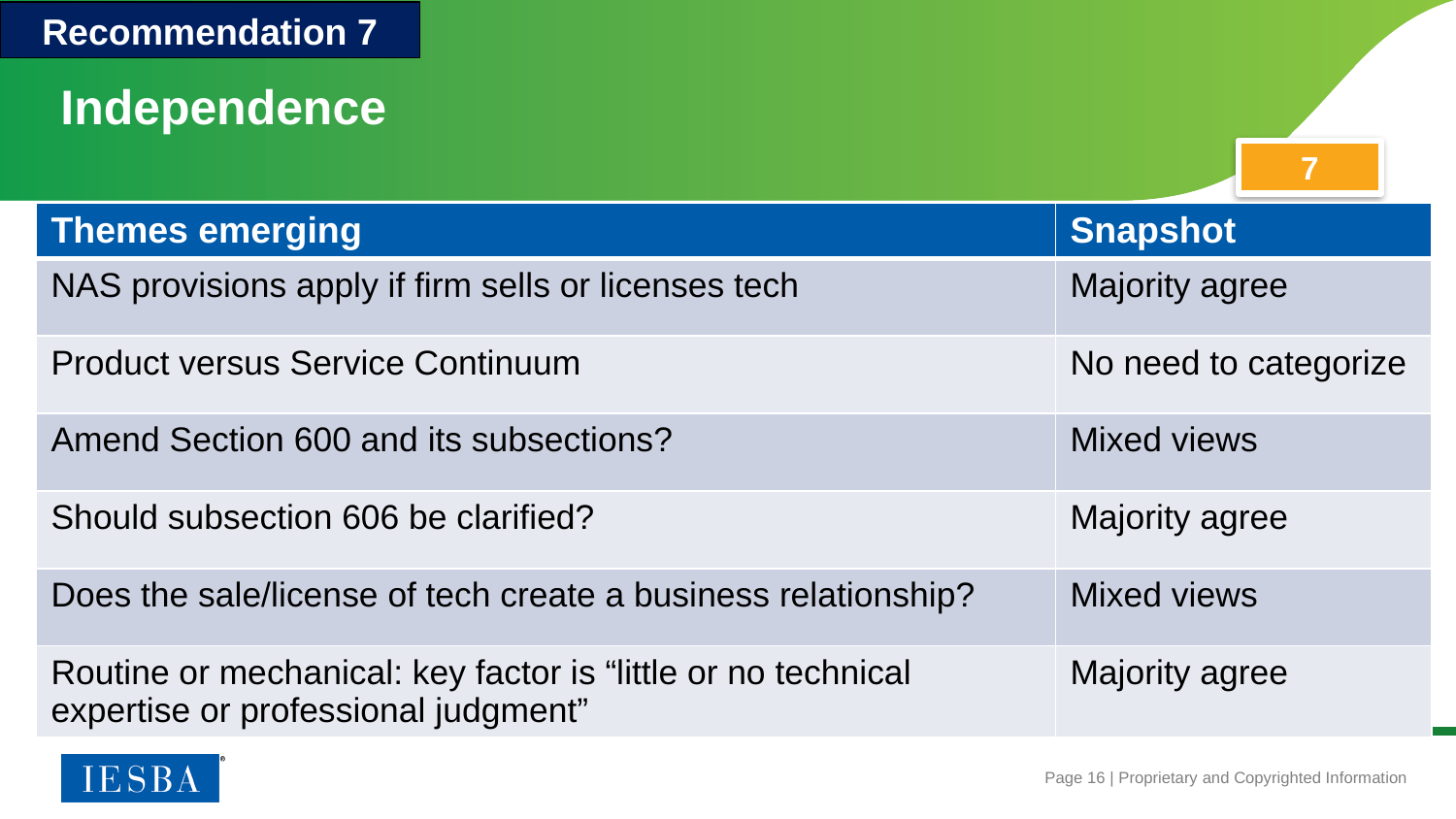

Recommendation 7

# Independence
7
| Themes emerging | Snapshot |
| --- | --- |
| NAS provisions apply if firm sells or licenses tech | Majority agree |
| Product versus Service Continuum | No need to categorize |
| Amend Section 600 and its subsections? | Mixed views |
| Should subsection 606 be clarified? | Majority agree |
| Does the sale/license of tech create a business relationship? | Mixed views |
| Routine or mechanical: key factor is “little or no technical expertise or professional judgment” | Majority agree |